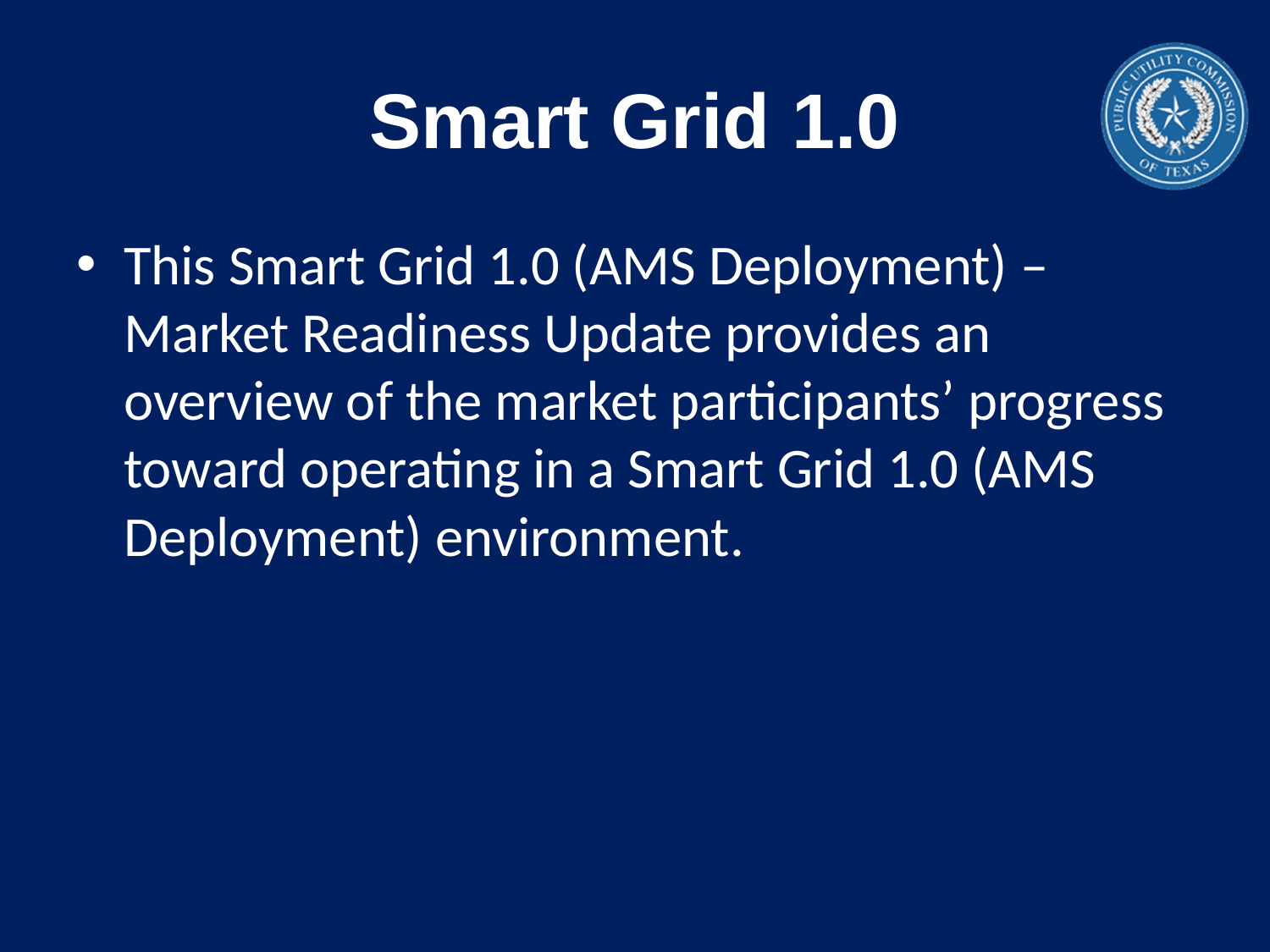

# Smart Grid 1.0
This Smart Grid 1.0 (AMS Deployment) – Market Readiness Update provides an overview of the market participants’ progress toward operating in a Smart Grid 1.0 (AMS Deployment) environment.